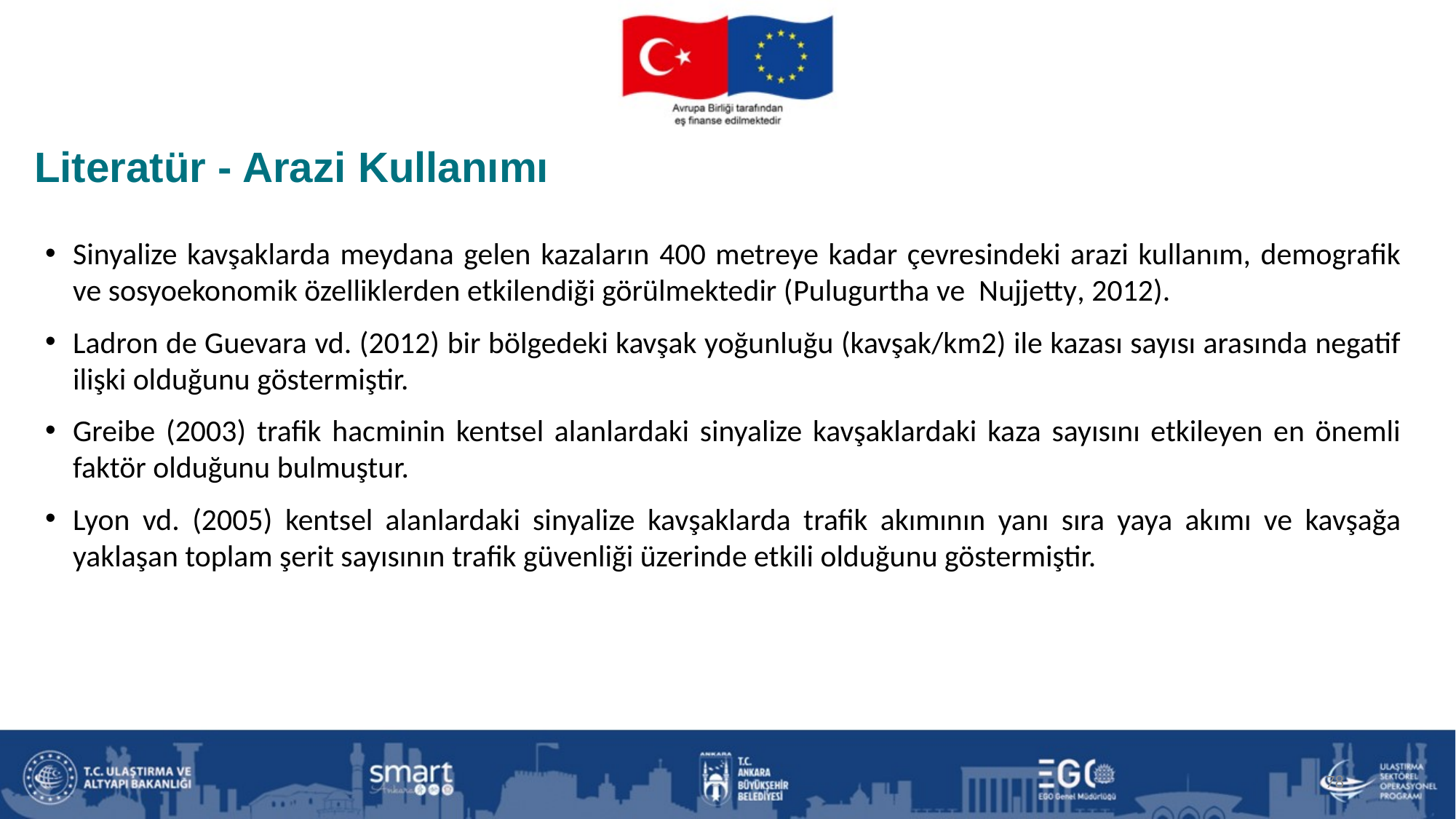

Literatür - Arazi Kullanımı

Sinyalize kavşaklarda meydana gelen kazaların 400 metreye kadar çevresindeki arazi kullanım, demografik ve sosyoekonomik özelliklerden etkilendiği görülmektedir (Pulugurtha ve  Nujjetty, 2012).
Ladron de Guevara vd. (2012) bir bölgedeki kavşak yoğunluğu (kavşak/km2) ile kazası sayısı arasında negatif ilişki olduğunu göstermiştir.
Greibe (2003) trafik hacminin kentsel alanlardaki sinyalize kavşaklardaki kaza sayısını etkileyen en önemli faktör olduğunu bulmuştur.
Lyon vd. (2005) kentsel alanlardaki sinyalize kavşaklarda trafik akımının yanı sıra yaya akımı ve kavşağa yaklaşan toplam şerit sayısının trafik güvenliği üzerinde etkili olduğunu göstermiştir.

78